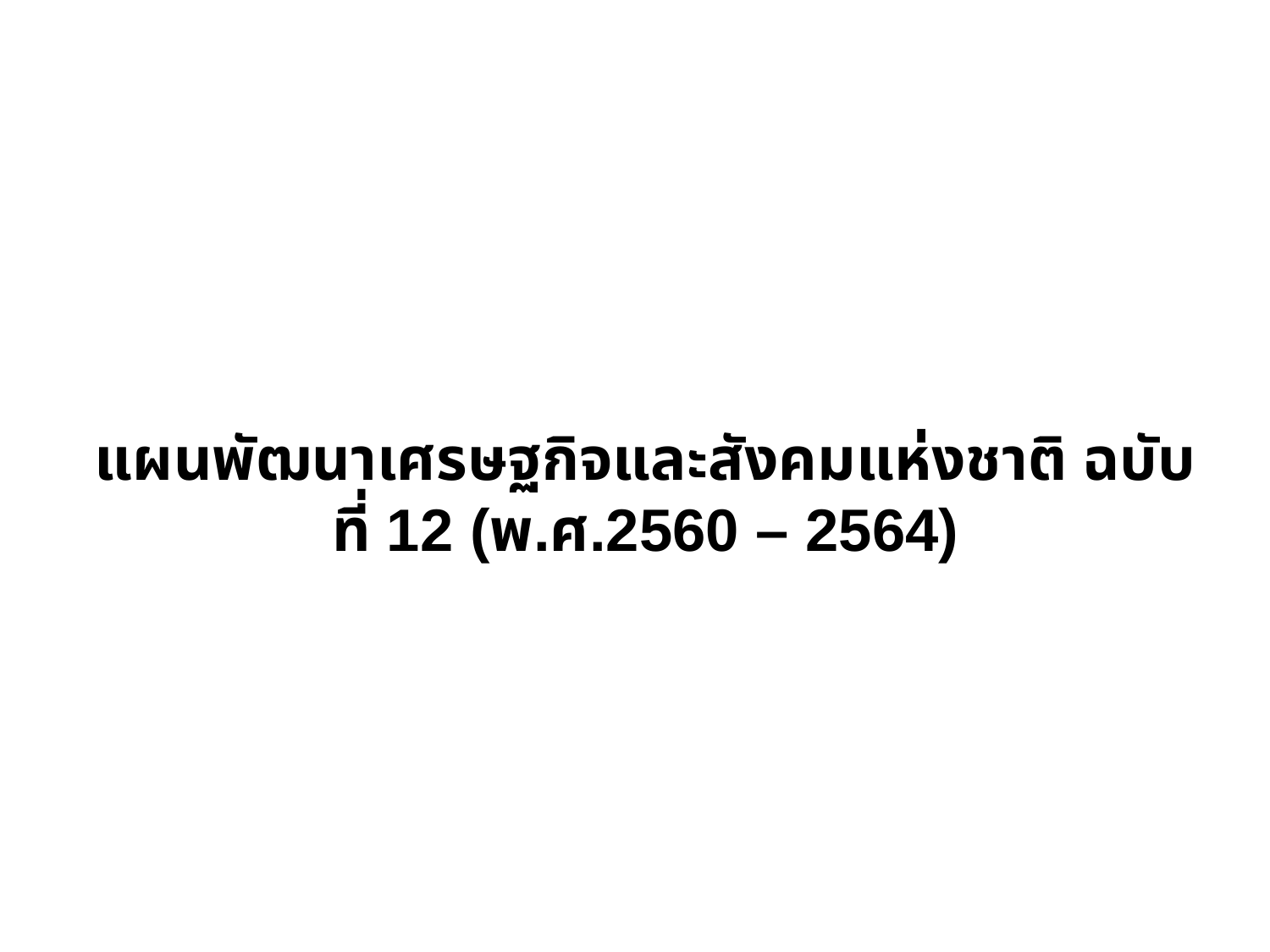

# แผนพัฒนาเศรษฐกิจและสังคมแห่งชาติ ฉบับที่ 12 (พ.ศ.2560 – 2564)